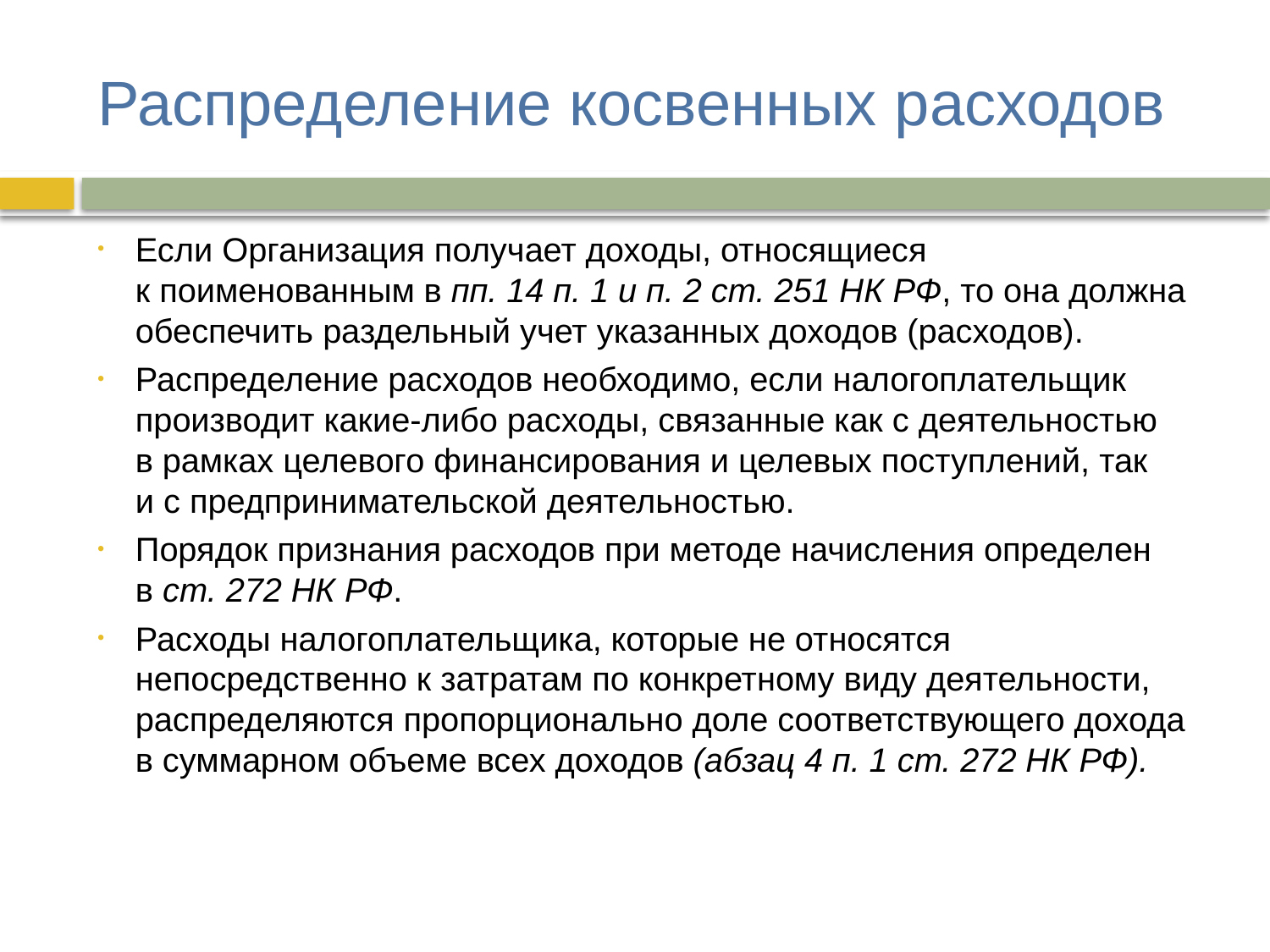

# Распределение косвенных расходов
Если Организация получает доходы, относящиеся к поименованным в пп. 14 п. 1 и п. 2 ст. 251 НК РФ, то она должна обеспечить раздельный учет указанных доходов (расходов).
Распределение расходов необходимо, если налогоплательщик производит какие-либо расходы, связанные как с деятельностью в рамках целевого финансирования и целевых поступлений, так и с предпринимательской деятельностью.
Порядок признания расходов при методе начисления определен в ст. 272 НК РФ.
Расходы налогоплательщика, которые не относятся непосредственно к затратам по конкретному виду деятельности, распределяются пропорционально доле соответствующего дохода в суммарном объеме всех доходов (абзац 4 п. 1 ст. 272 НК РФ).